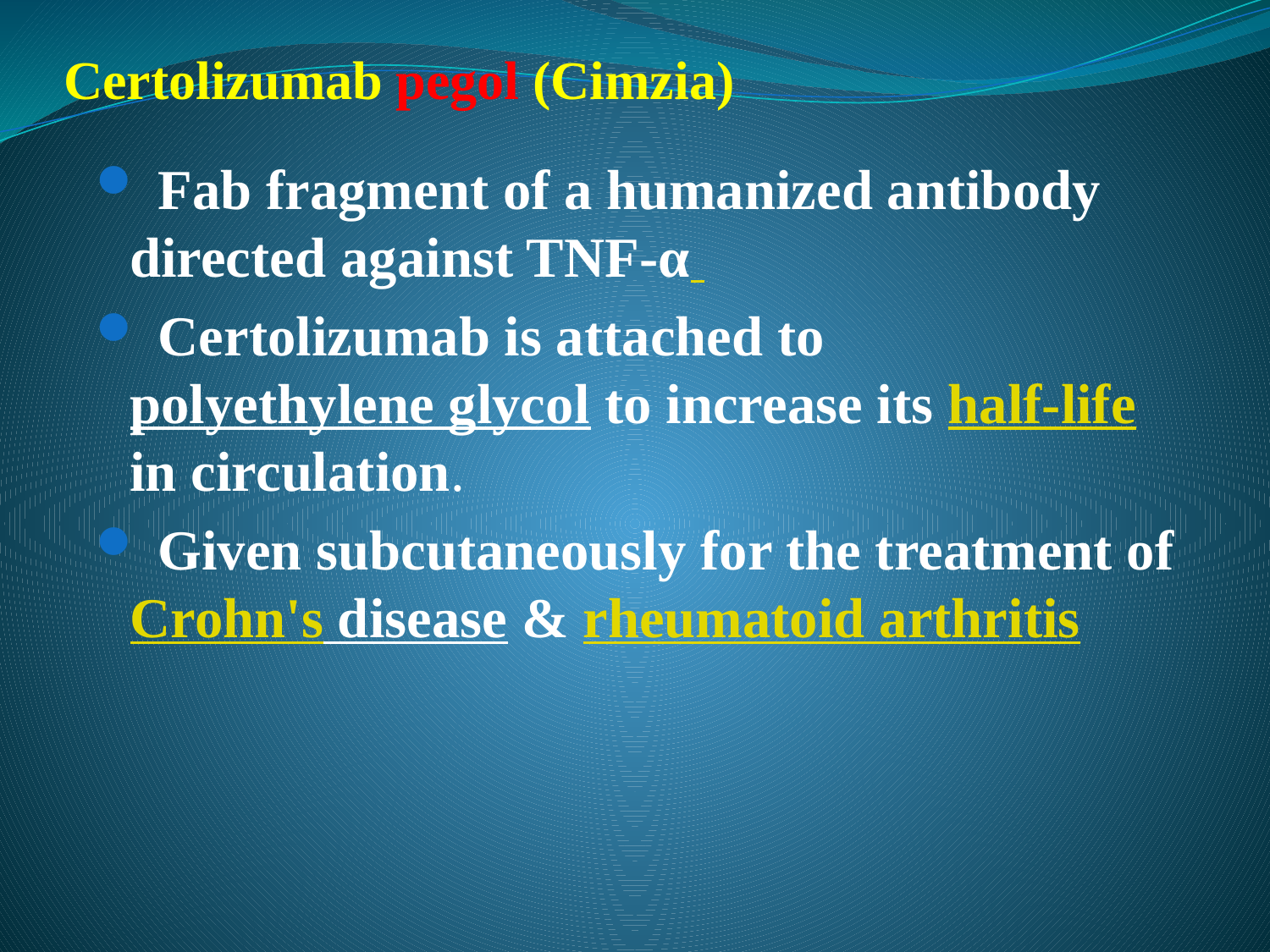

Certolizumab pegol (Cimzia)
 Fab fragment of a humanized antibody directed against TNF-α
 Certolizumab is attached to polyethylene glycol to increase its half-life in circulation.
 Given subcutaneously for the treatment of Crohn's disease & rheumatoid arthritis